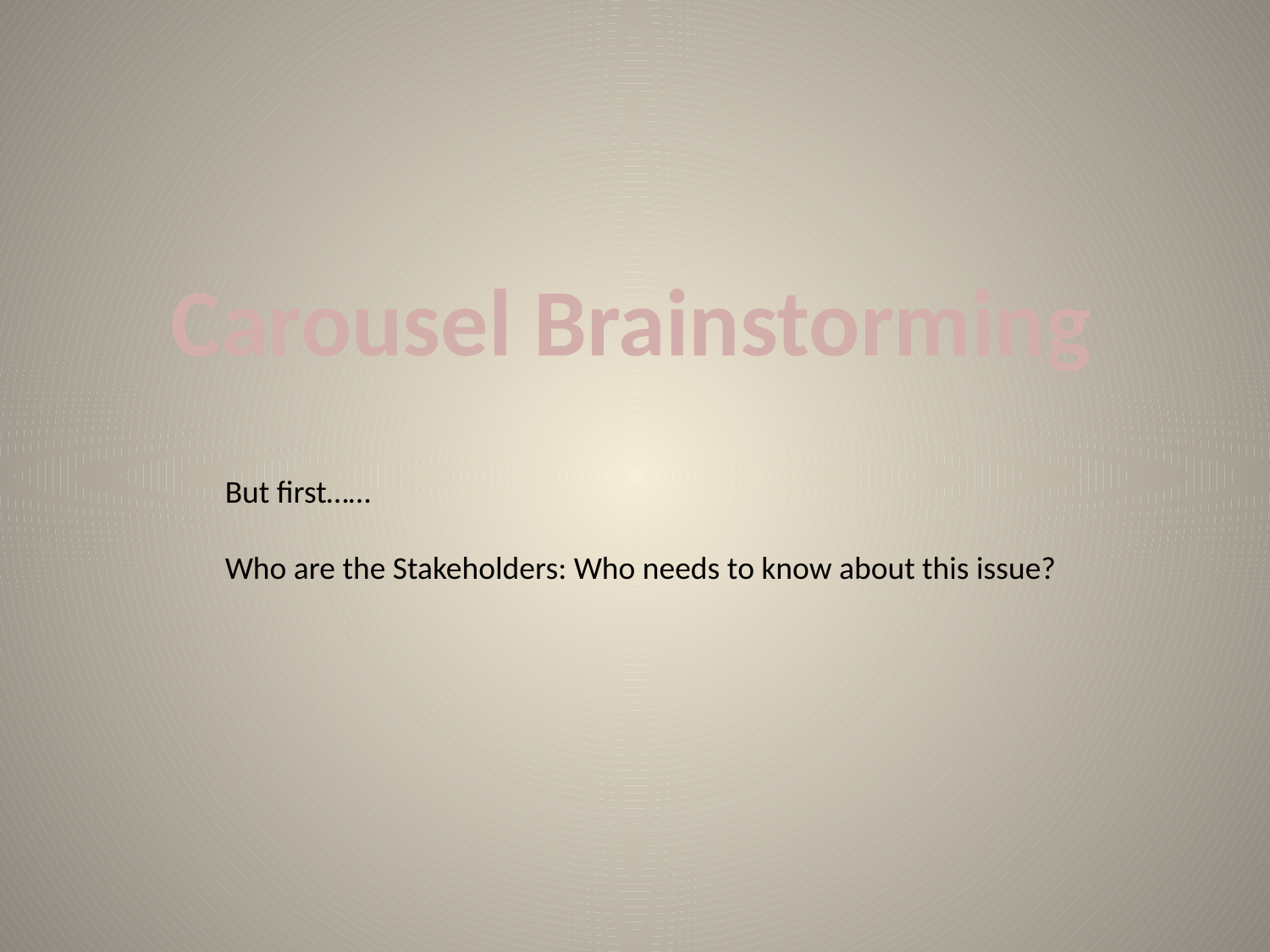

Carousel Brainstorming
But first……

Who are the Stakeholders: Who needs to know about this issue?